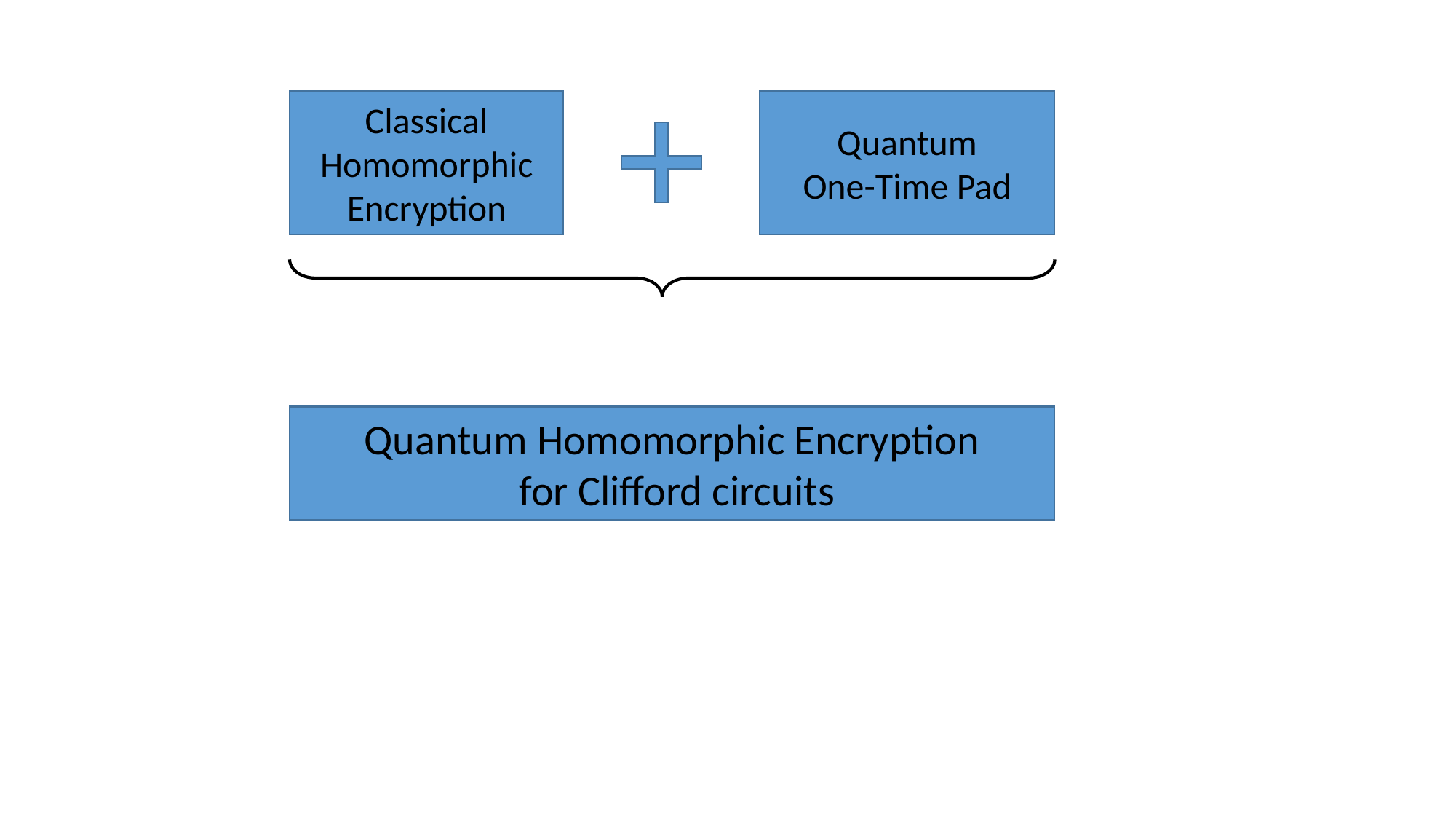

Classical Homomorphic Encryption
Quantum
One-Time Pad

Quantum Homomorphic Encryption
 for Clifford circuits